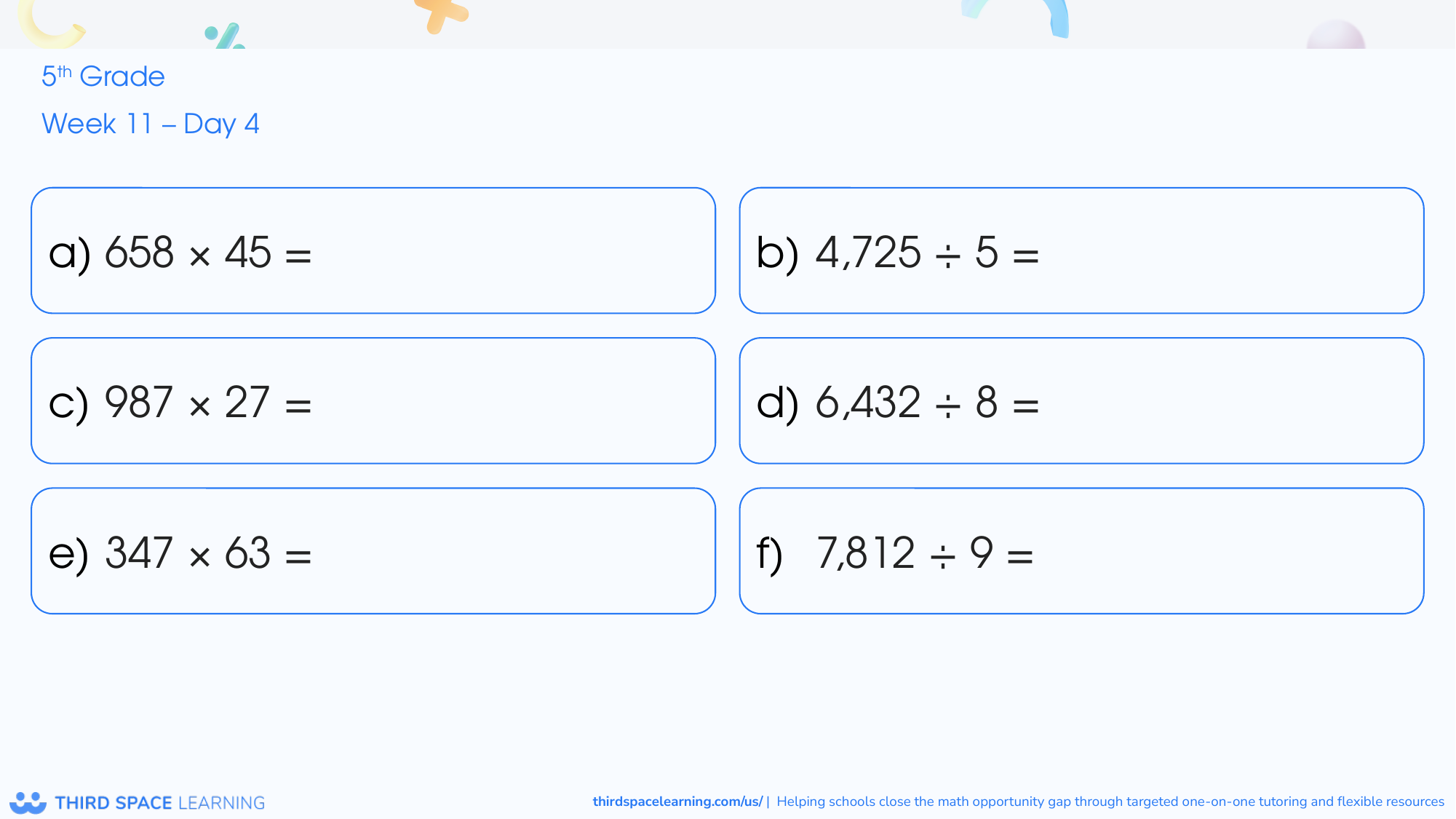

5th Grade
Week 11 – Day 4
658 × 45 =
4,725 ÷ 5 =
987 × 27 =
6,432 ÷ 8 =
347 × 63 =
7,812 ÷ 9 =